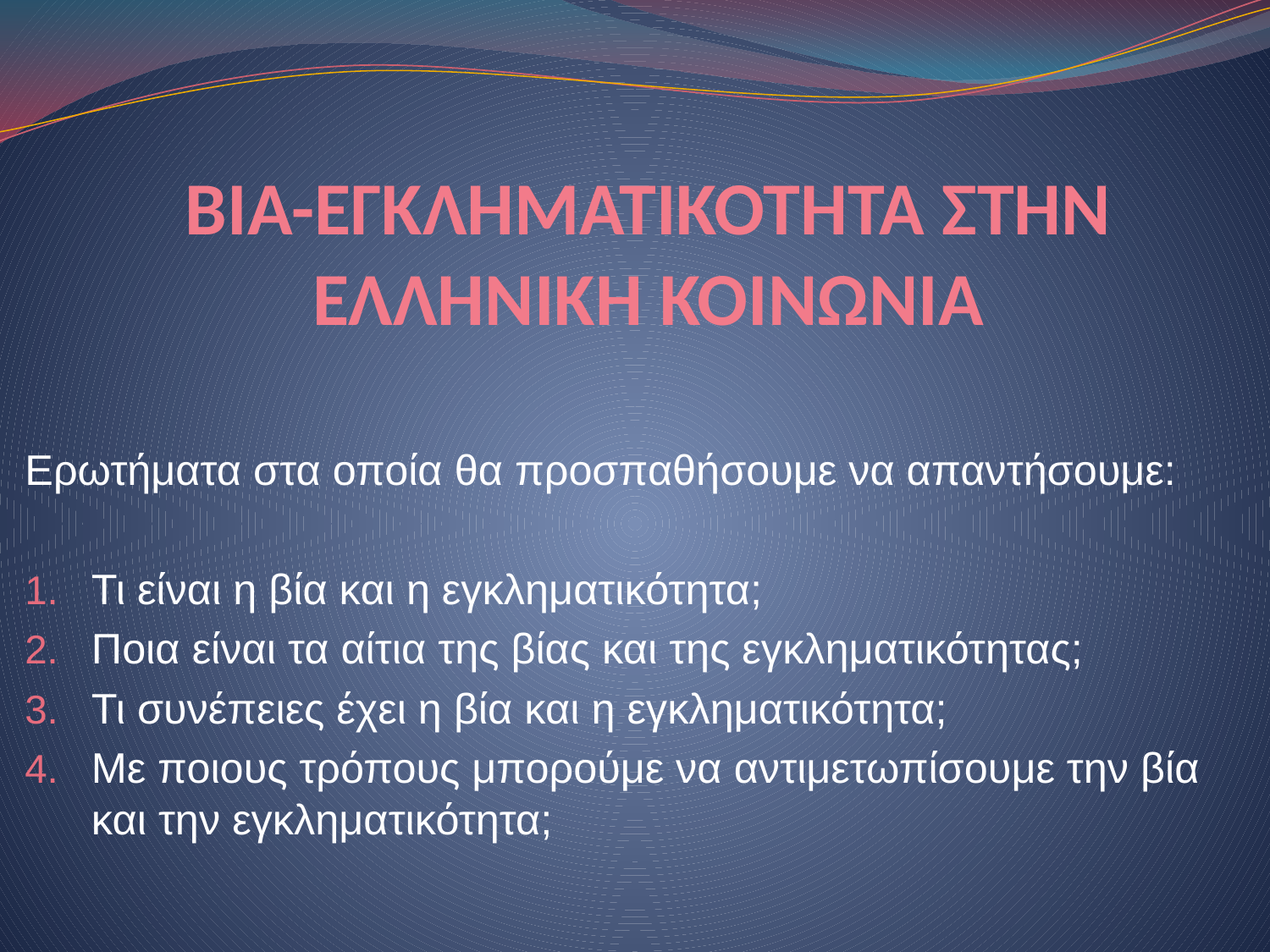

# ΒΙΑ-ΕΓΚΛΗΜΑΤΙΚΟΤΗΤΑ ΣΤΗΝ ΕΛΛΗΝΙΚΗ ΚΟΙΝΩΝΙΑ
Ερωτήματα στα οποία θα προσπαθήσουμε να απαντήσουμε:

Τι είναι η βία και η εγκληματικότητα;
Ποια είναι τα αίτια της βίας και της εγκληματικότητας;
Τι συνέπειες έχει η βία και η εγκληματικότητα;
Με ποιους τρόπους μπορούμε να αντιμετωπίσουμε την βία και την εγκληματικότητα;